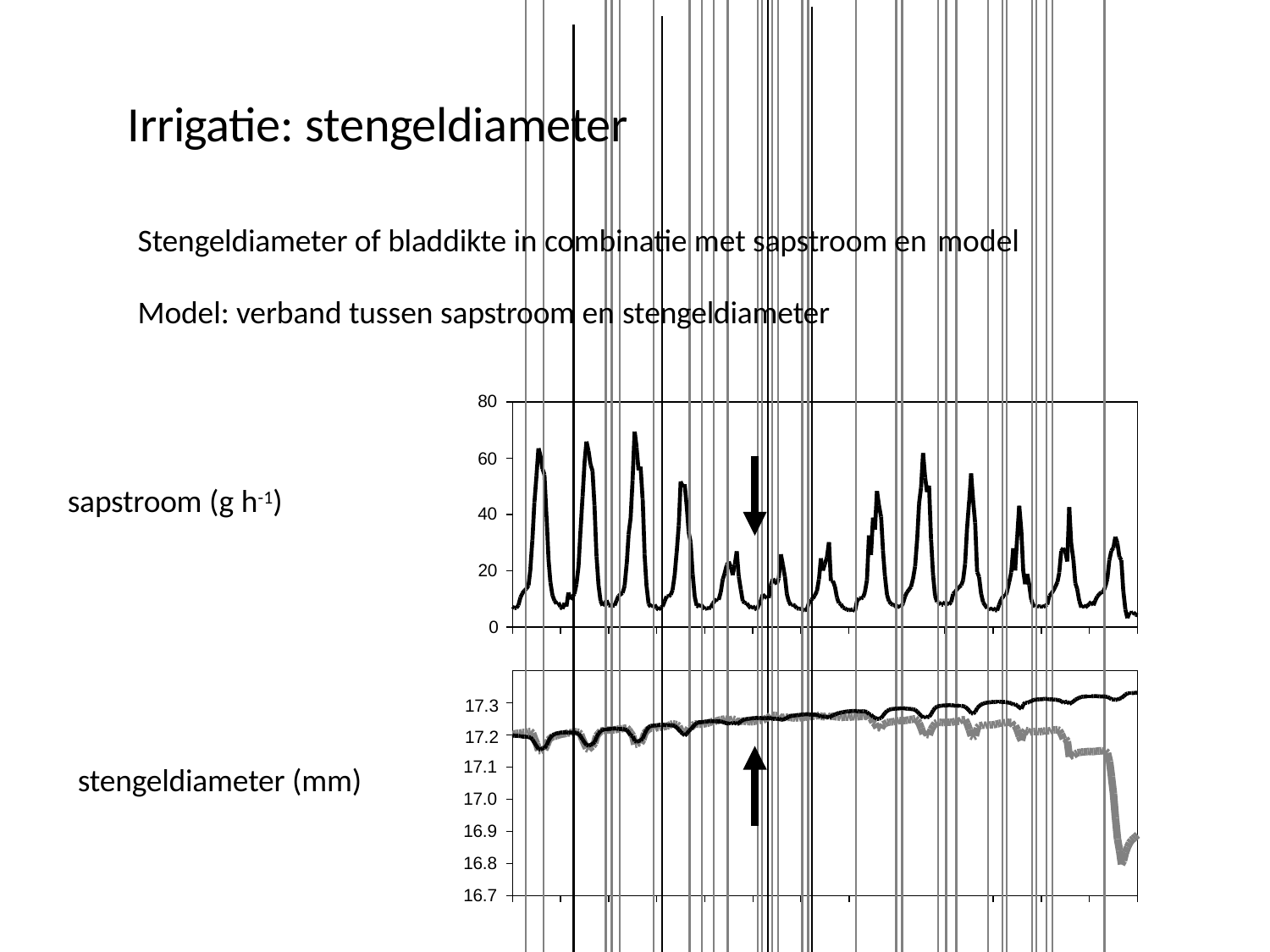

# Irrigatie: stengeldiameter
Stengeldiameter of bladdikte in combinatie met sapstroom en model

Model: verband tussen sapstroom en stengeldiameter
80

60

sapstroom (g h-1)

40

20

0

17.3
17.2

17.1
17.0
16.9
16.8
16.7

stengeldiameter (mm)